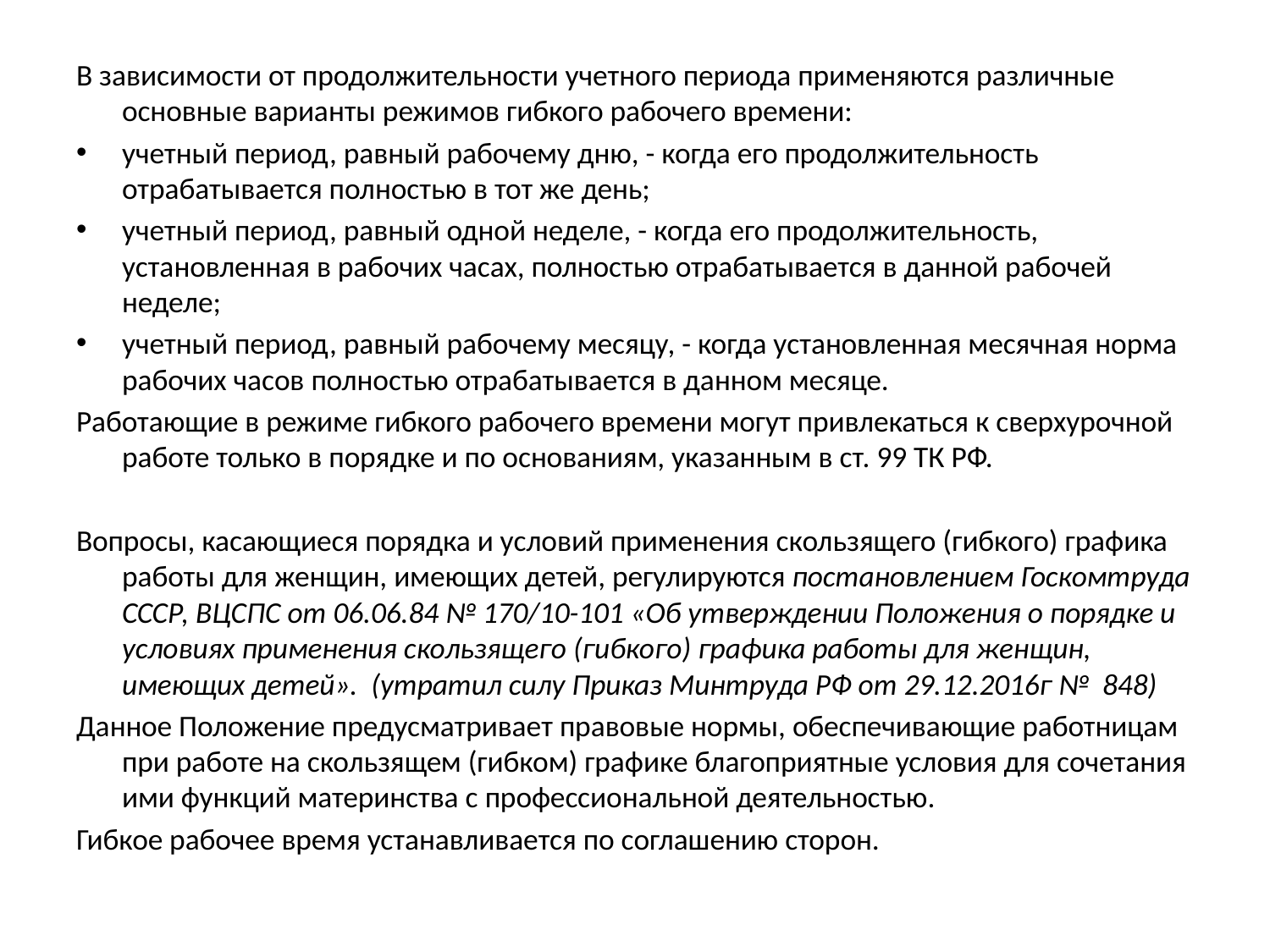

В зависимости от продолжительности учетного периода применяются различные основные варианты режимов гибкого рабочего времени:
учетный период, равный рабочему дню, - когда его продолжительность отрабатывается полностью в тот же день;
учетный период, равный одной неделе, - когда его продолжительность, установленная в рабочих часах, полностью отрабатывается в данной рабочей неделе;
учетный период, равный рабочему месяцу, - когда установленная месячная норма рабочих часов полностью отрабатывается в данном месяце.
Работающие в режиме гибкого рабочего времени могут привлекаться к сверхурочной работе только в порядке и по основаниям, указанным в ст. 99 ТК РФ.

Вопросы, касающиеся порядка и условий применения скользящего (гибкого) графика работы для женщин, имеющих детей, регулируются постановлением Госкомтруда СССР, ВЦСПС от 06.06.84 № 170/10-101 «Об утверждении Положения о порядке и условиях применения скользящего (гибкого) графика работы для женщин, имеющих детей».  (утратил силу Приказ Минтруда РФ от 29.12.2016г №  848)
Данное Положение предусматривает правовые нормы, обеспечивающие работницам при работе на скользящем (гибком) графике благоприятные условия для сочетания ими функций материнства с профессиональной деятельностью.
Гибкое рабочее время устанавливается по соглашению сторон.